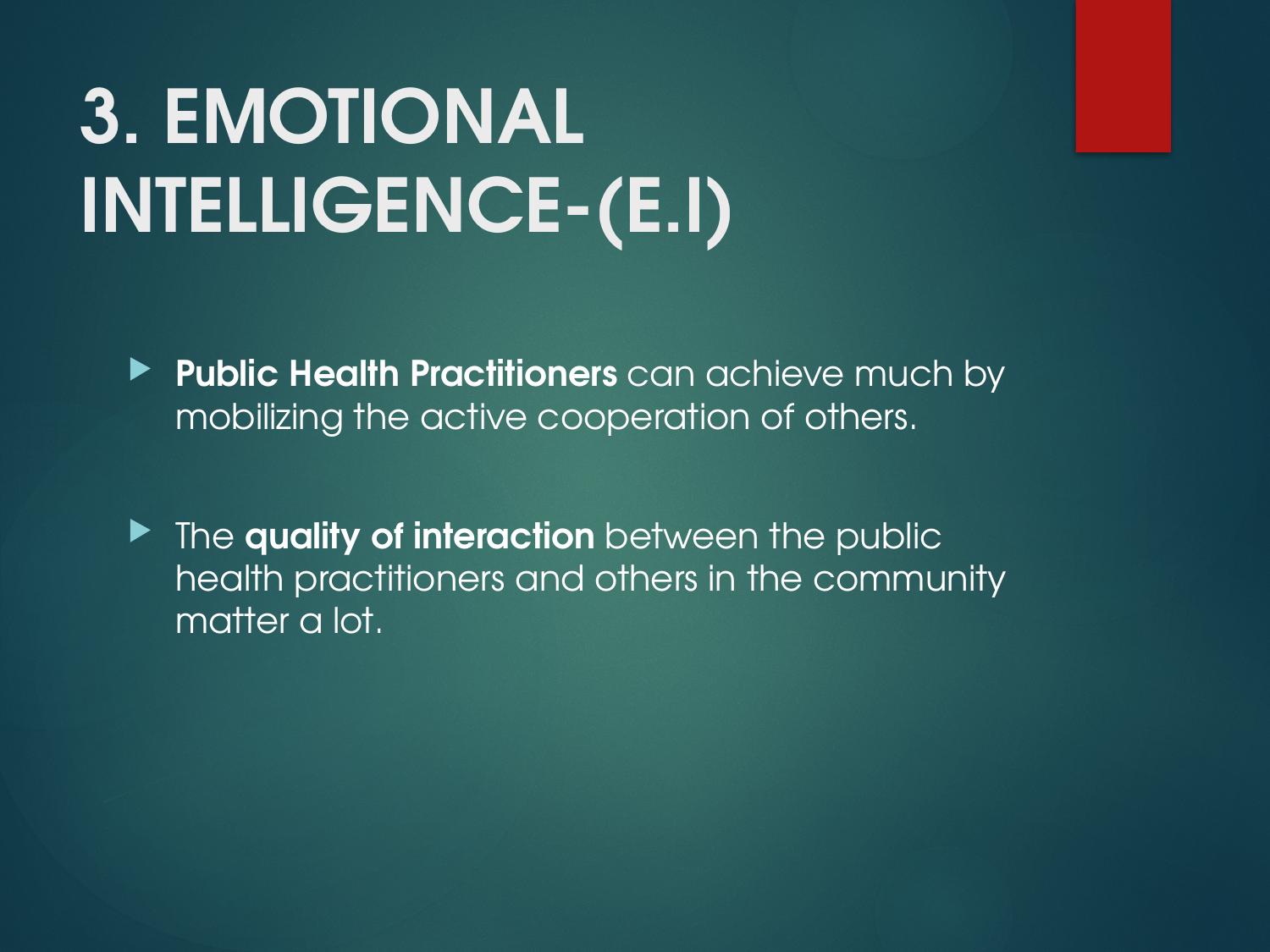

# 3. EMOTIONAL INTELLIGENCE-(E.I)

Public Health Practitioners can achieve much by mobilizing the active cooperation of others.

The quality of interaction between the public health practitioners and others in the community matter a lot.